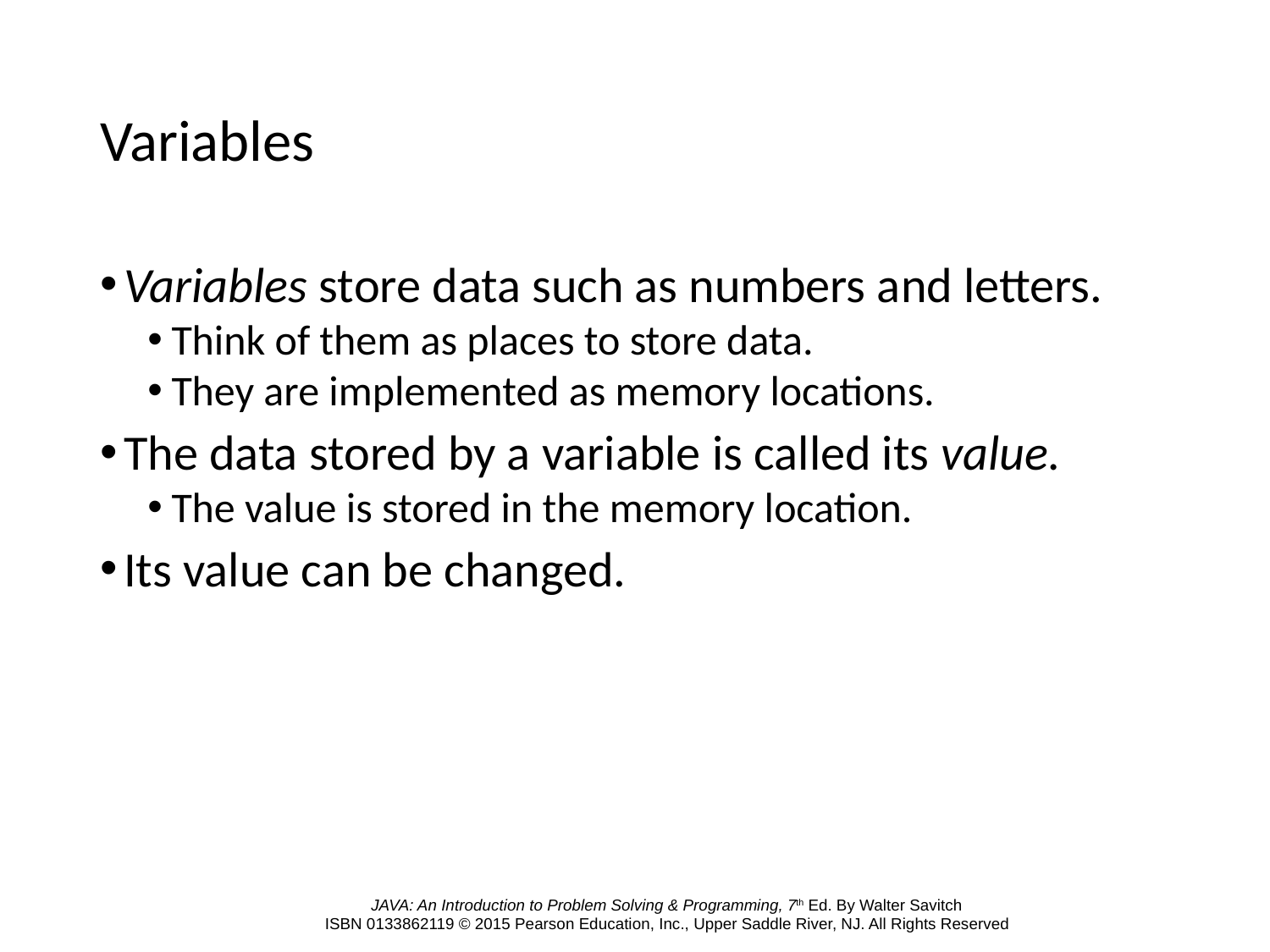

# Variables
Variables store data such as numbers and letters.
Think of them as places to store data.
They are implemented as memory locations.
The data stored by a variable is called its value.
The value is stored in the memory location.
Its value can be changed.